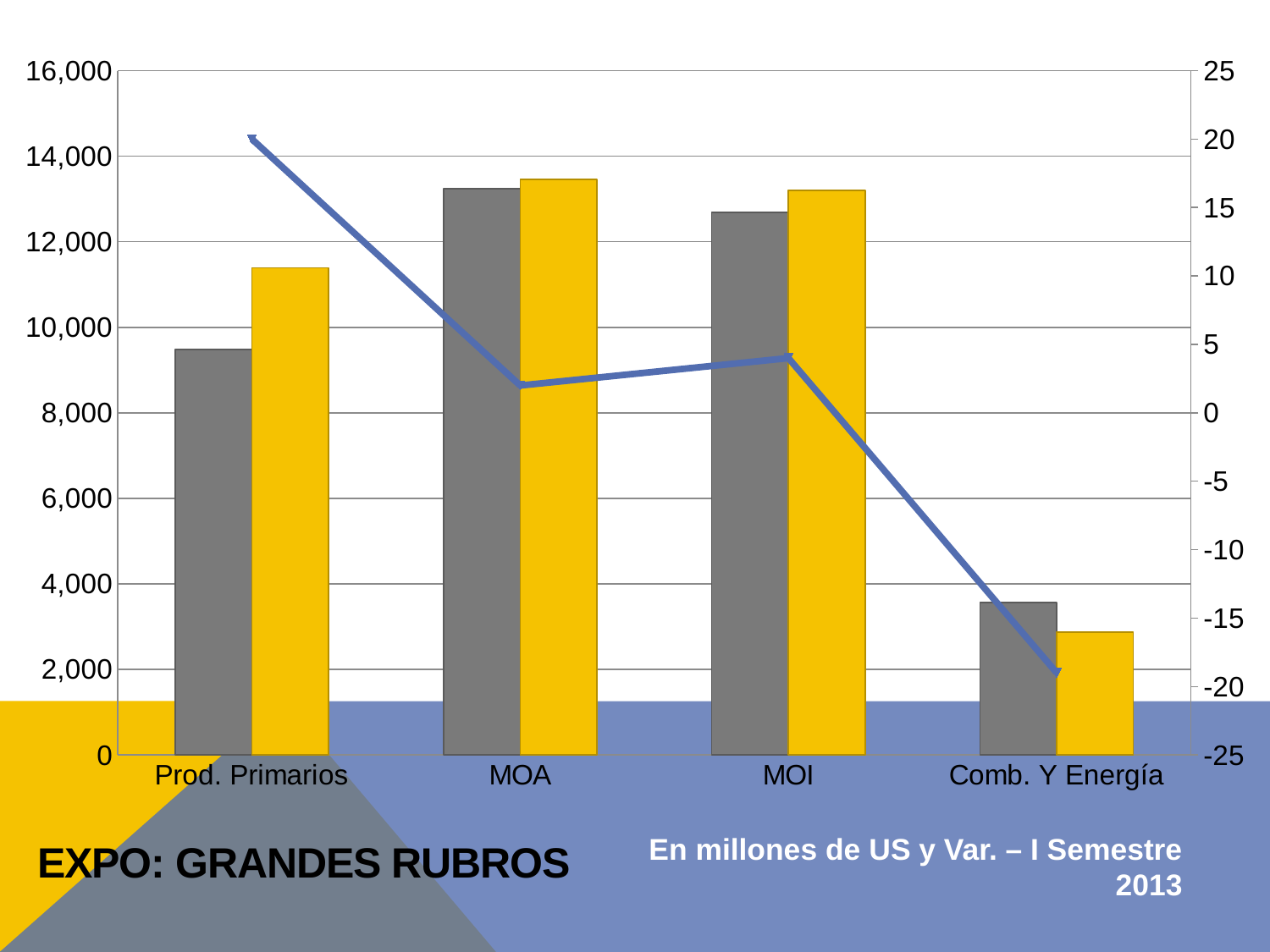

### Chart

| Category | 2012 | 2013 | Var. % |
|---|---|---|---|
| Prod. Primarios | 9477.0 | 11393.0 | 20.0 |
| MOA | 13244.0 | 13454.0 | 2.0 |
| MOI | 12682.0 | 13201.0 | 4.0 |
| Comb. Y Energía | 3565.0 | 2873.0 | -19.0 |
# Expo: Grandes Rubros
En millones de US y Var. – I Semestre 2013